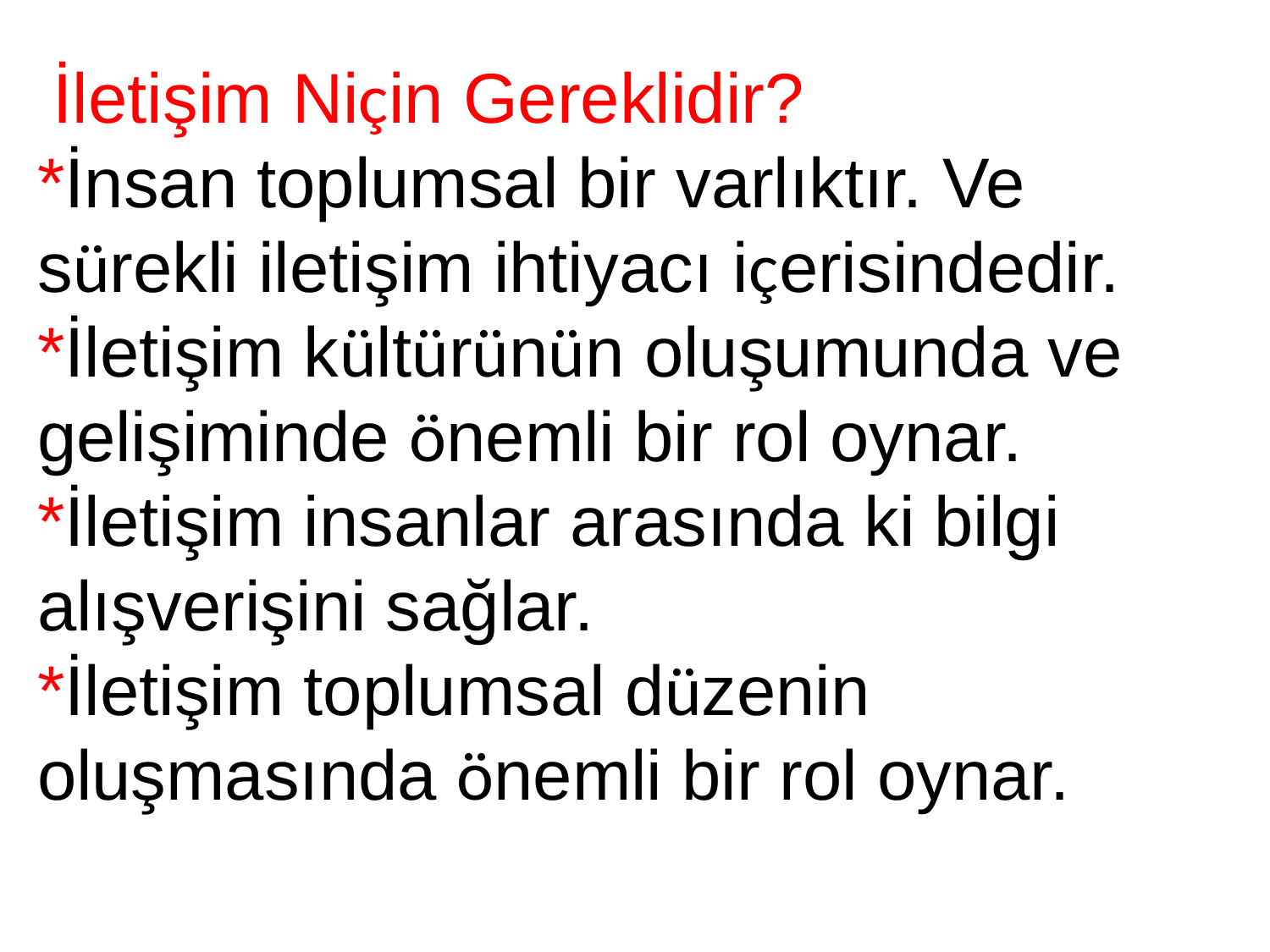

İletişim Niçin Gereklidir?
*İnsan toplumsal bir varlıktır. Ve sürekli iletişim ihtiyacı içerisindedir.
*İletişim kültürünün oluşumunda ve gelişiminde önemli bir rol oynar.
*İletişim insanlar arasında ki bilgi alışverişini sağlar.
*İletişim toplumsal düzenin oluşmasında önemli bir rol oynar.